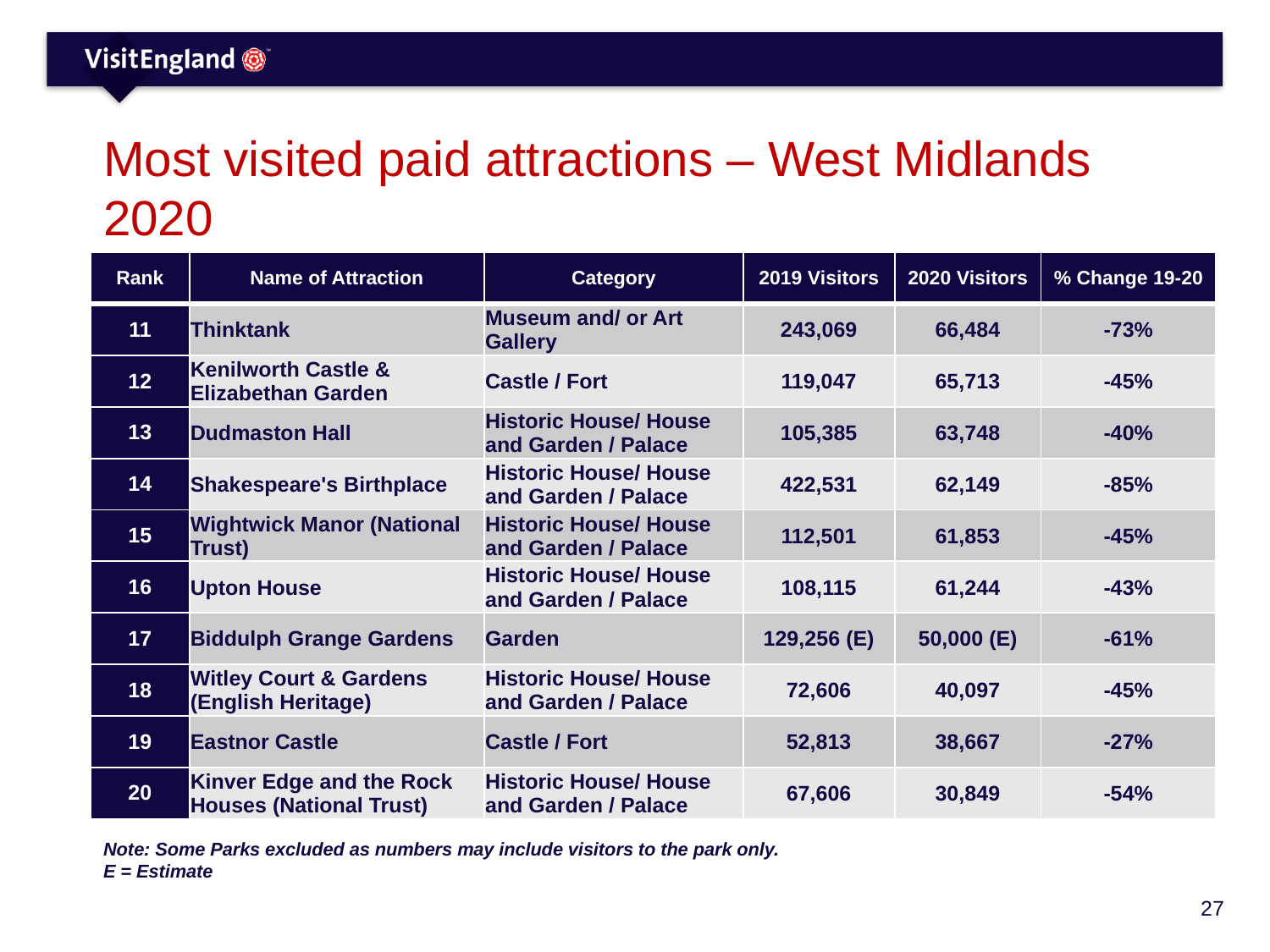

# Most visited paid attractions – West Midlands 2020 (2/2)
| Rank | Name of Attraction | Category | 2019 Visitors | 2020 Visitors | % Change 19-20 |
| --- | --- | --- | --- | --- | --- |
| 11 | Thinktank | Museum and/ or Art Gallery | 243,069 | 66,484 | -73% |
| 12 | Kenilworth Castle & Elizabethan Garden | Castle / Fort | 119,047 | 65,713 | -45% |
| 13 | Dudmaston Hall | Historic House/ House and Garden / Palace | 105,385 | 63,748 | -40% |
| 14 | Shakespeare's Birthplace | Historic House/ House and Garden / Palace | 422,531 | 62,149 | -85% |
| 15 | Wightwick Manor (National Trust) | Historic House/ House and Garden / Palace | 112,501 | 61,853 | -45% |
| 16 | Upton House | Historic House/ House and Garden / Palace | 108,115 | 61,244 | -43% |
| 17 | Biddulph Grange Gardens | Garden | 129,256 (E) | 50,000 (E) | -61% |
| 18 | Witley Court & Gardens (English Heritage) | Historic House/ House and Garden / Palace | 72,606 | 40,097 | -45% |
| 19 | Eastnor Castle | Castle / Fort | 52,813 | 38,667 | -27% |
| 20 | Kinver Edge and the Rock Houses (National Trust) | Historic House/ House and Garden / Palace | 67,606 | 30,849 | -54% |
Note: Some Parks excluded as numbers may include visitors to the park only.
E = Estimate